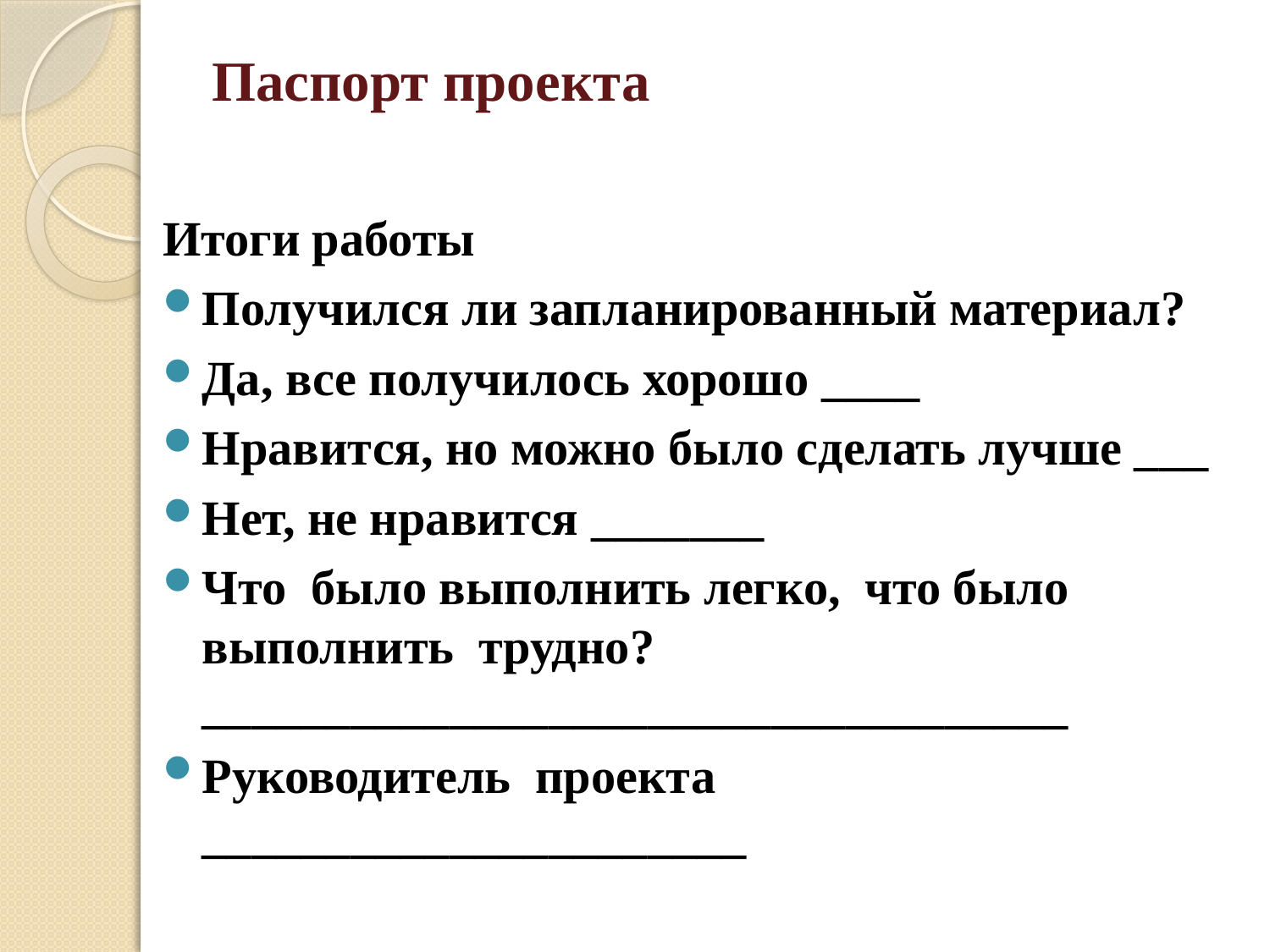

# Паспорт проекта

Итоги работы
Получился ли запланированный материал?
Да, все получилось хорошо ____
Нравится, но можно было сделать лучше ___
Нет, не нравится _______
Что  было выполнить легко,  что было выполнить  трудно? ___________________________________
Руководитель  проекта ______________________